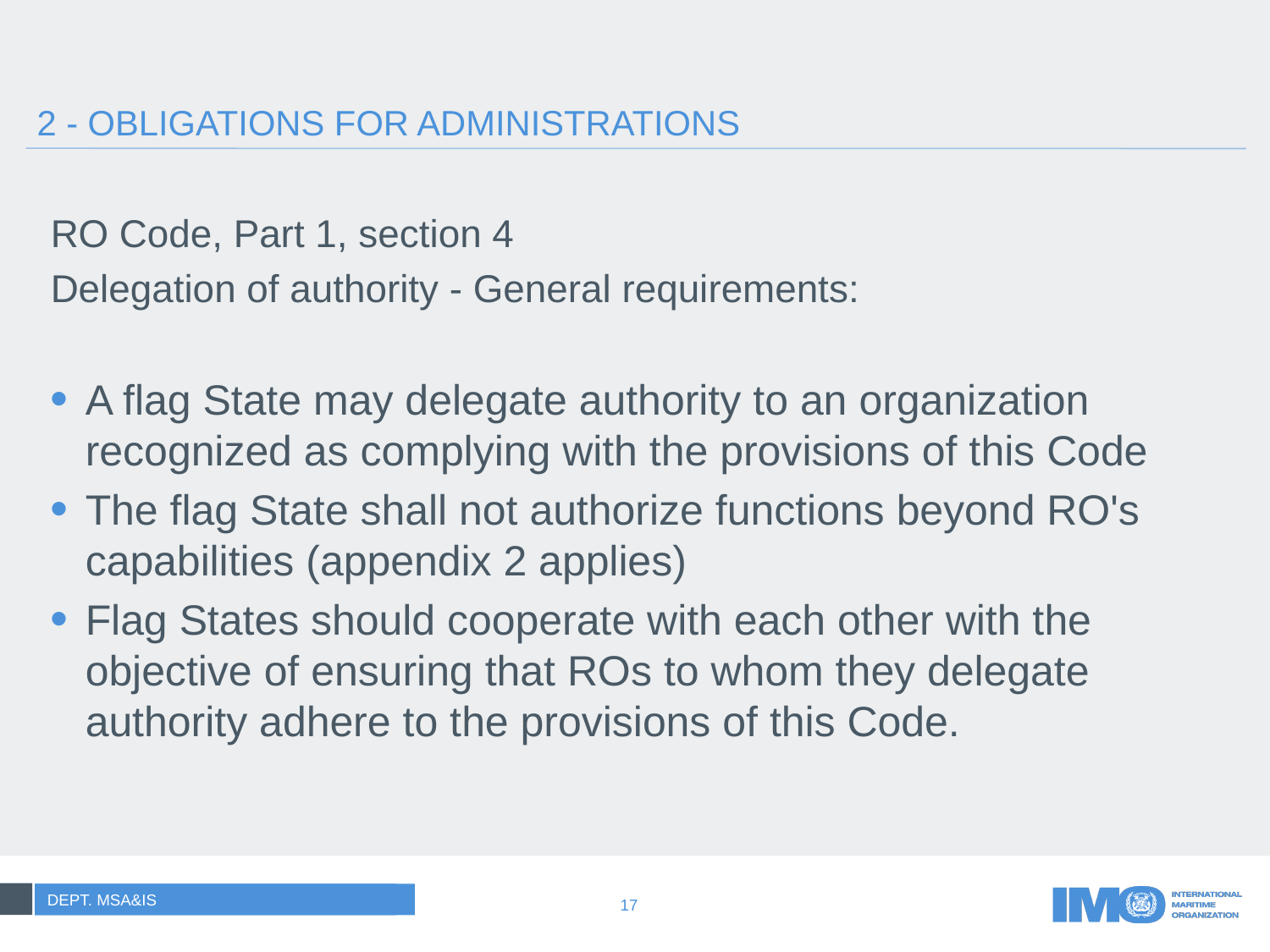

# 2 - OBLIGATIONS FOR ADMINISTRATIONS

RO Code, Part 1, section 4
Delegation of authority - General requirements:

A flag State may delegate authority to an organization recognized as complying with the provisions of this Code
The flag State shall not authorize functions beyond RO's capabilities (appendix 2 applies)
Flag States should cooperate with each other with the objective of ensuring that ROs to whom they delegate authority adhere to the provisions of this Code.